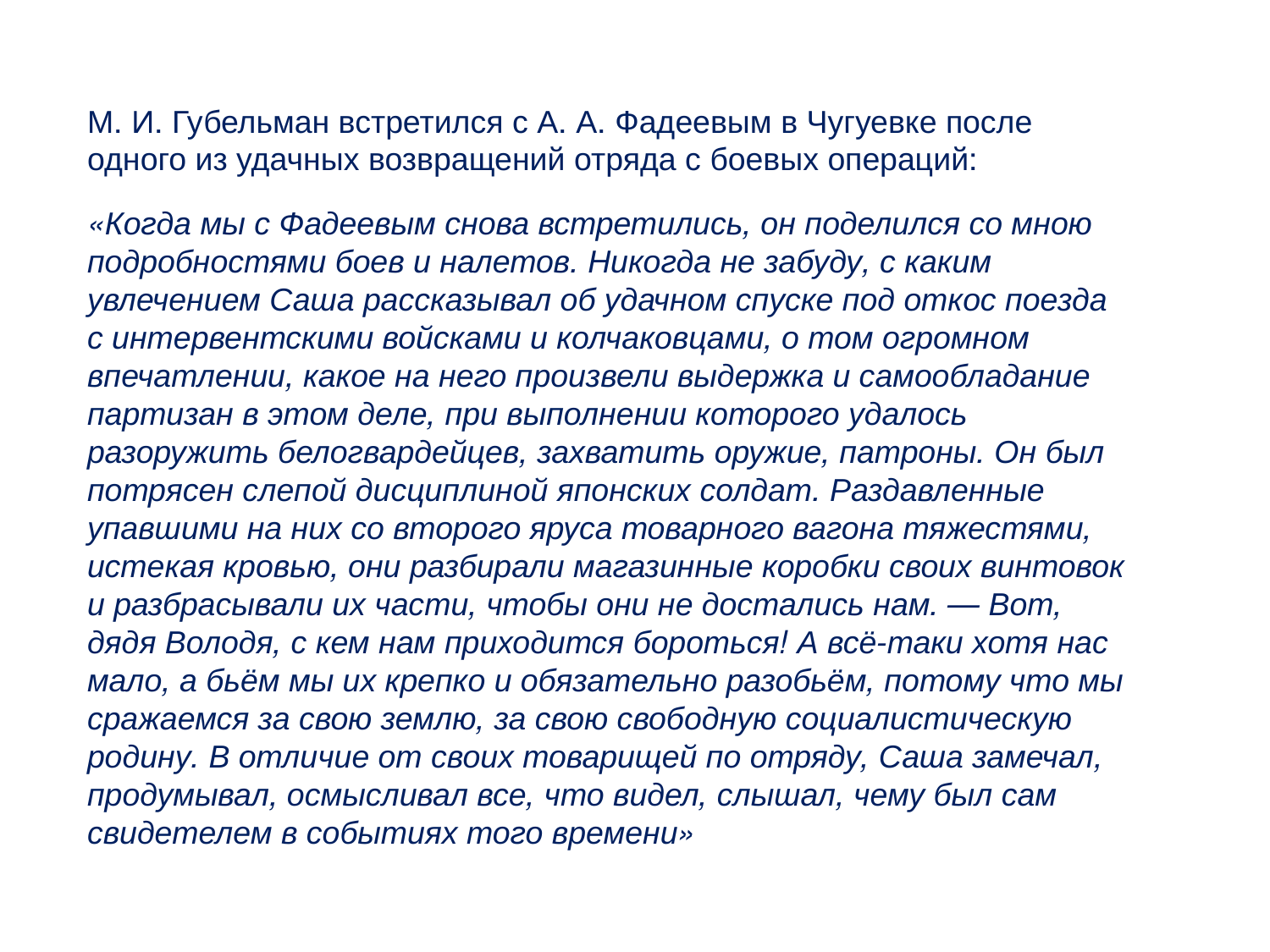

М. И. Губельман встретился с А. А. Фадеевым в Чугуевке после одного из удачных возвращений отряда с боевых операций:
«Когда мы с Фадеевым снова встретились, он поделился со мною подробностями боев и налетов. Никогда не забуду, с каким увлечением Саша рассказывал об удачном спуске под откос поезда с интервентскими войсками и колчаковцами, о том огромном впечатлении, какое на него произвели выдержка и самообладание партизан в этом деле, при выполнении которого удалось разоружить белогвардейцев, захватить оружие, патроны. Он был потрясен слепой дисциплиной японских солдат. Раздавленные упавшими на них со второго яруса товарного вагона тяжестями, истекая кровью, они разбирали магазинные коробки своих винтовок и разбрасывали их части, чтобы они не достались нам. — Вот, дядя Володя, с кем нам приходится бороться! А всё-таки хотя нас мало, а бьём мы их крепко и обязательно разобьём, потому что мы сражаемся за свою землю, за свою свободную социалистическую родину. В отличие от своих товарищей по отряду, Саша замечал, продумывал, осмысливал все, что видел, слышал, чему был сам свидетелем в событиях того времени»